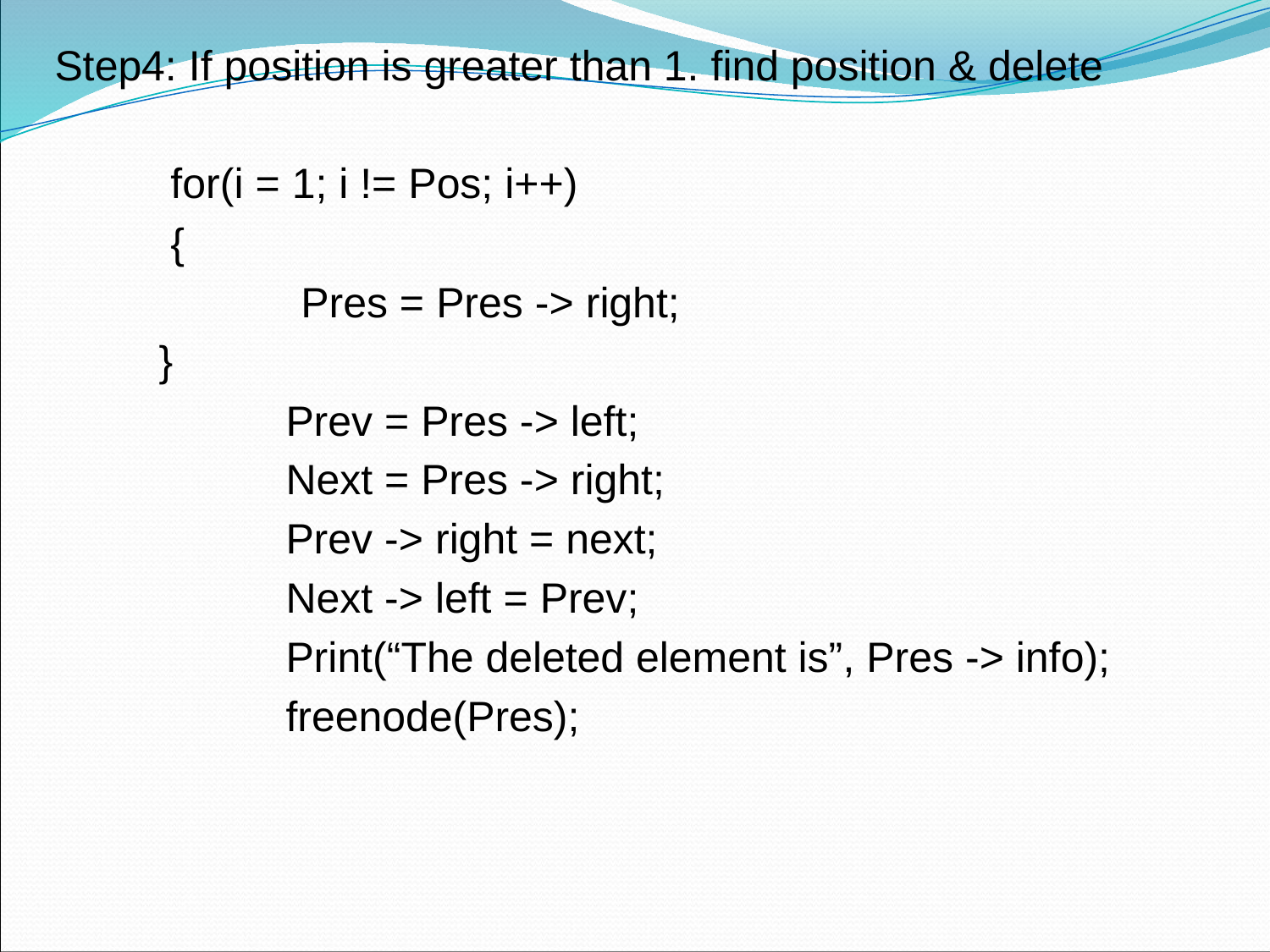

Step4: If position is greater than 1. find position & delete

	 for(i = 1; i != Pos; i++)
	 {
	            Pres = Pres -> right;
	}
		Prev = Pres -> left;
		Next = Pres -> right;
		Prev -> right = next;
		Next -> left = Prev;
		Print(“The deleted element is”, Pres -> info);
		freenode(Pres);

#